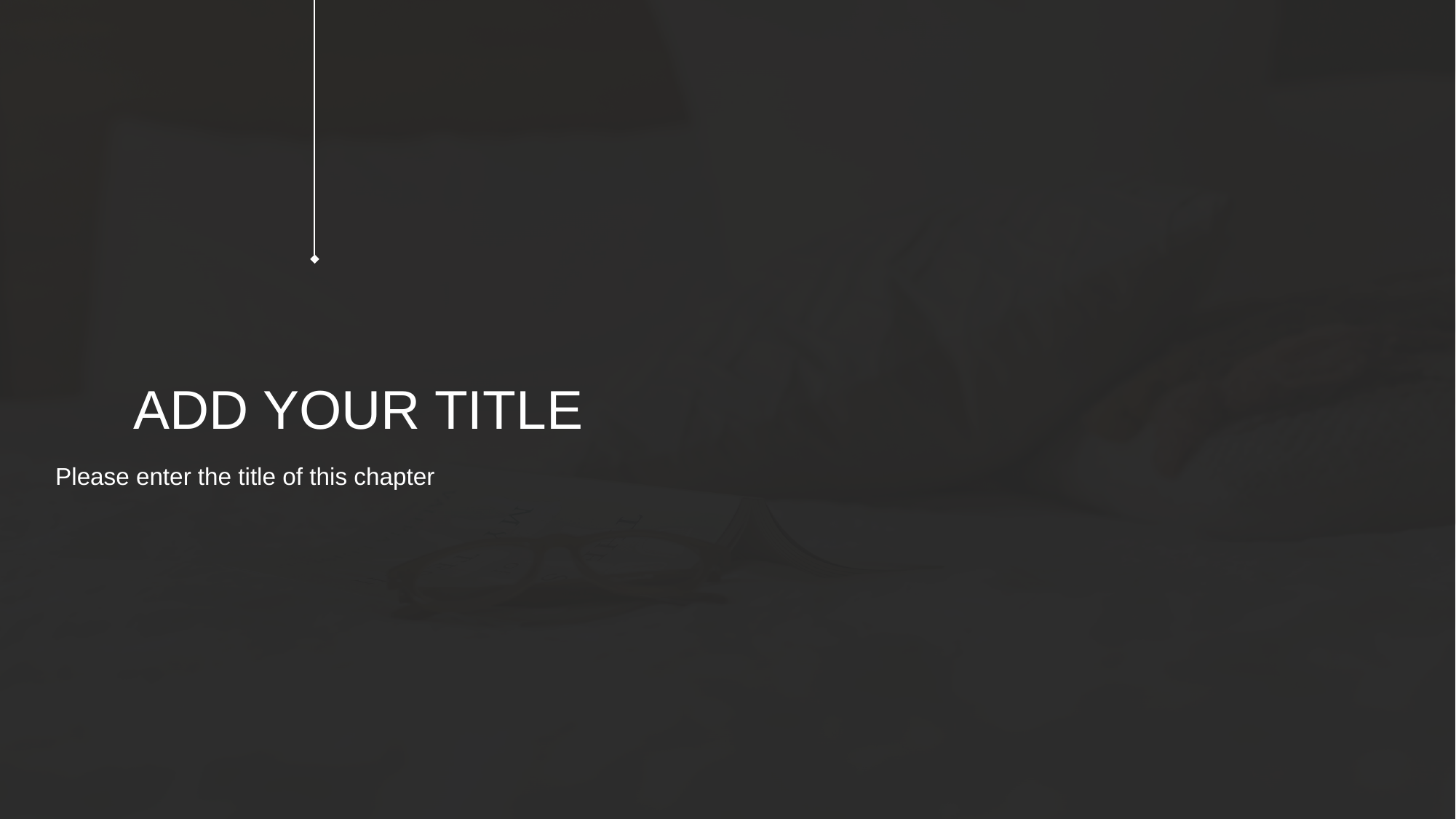

ADD YOUR TITLE
Please enter the title of this chapter